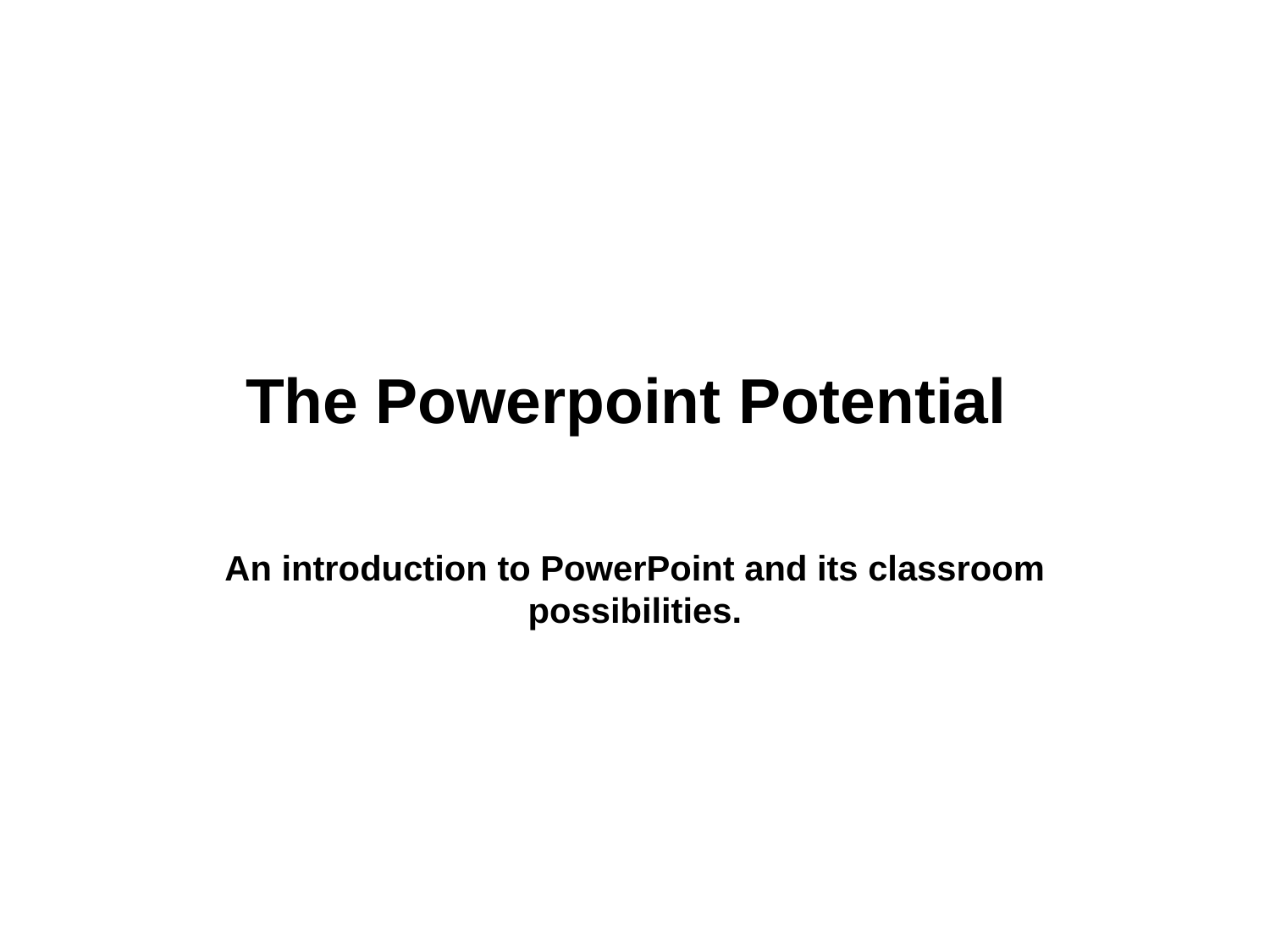

# The Powerpoint Potential
An introduction to PowerPoint and its classroom possibilities.